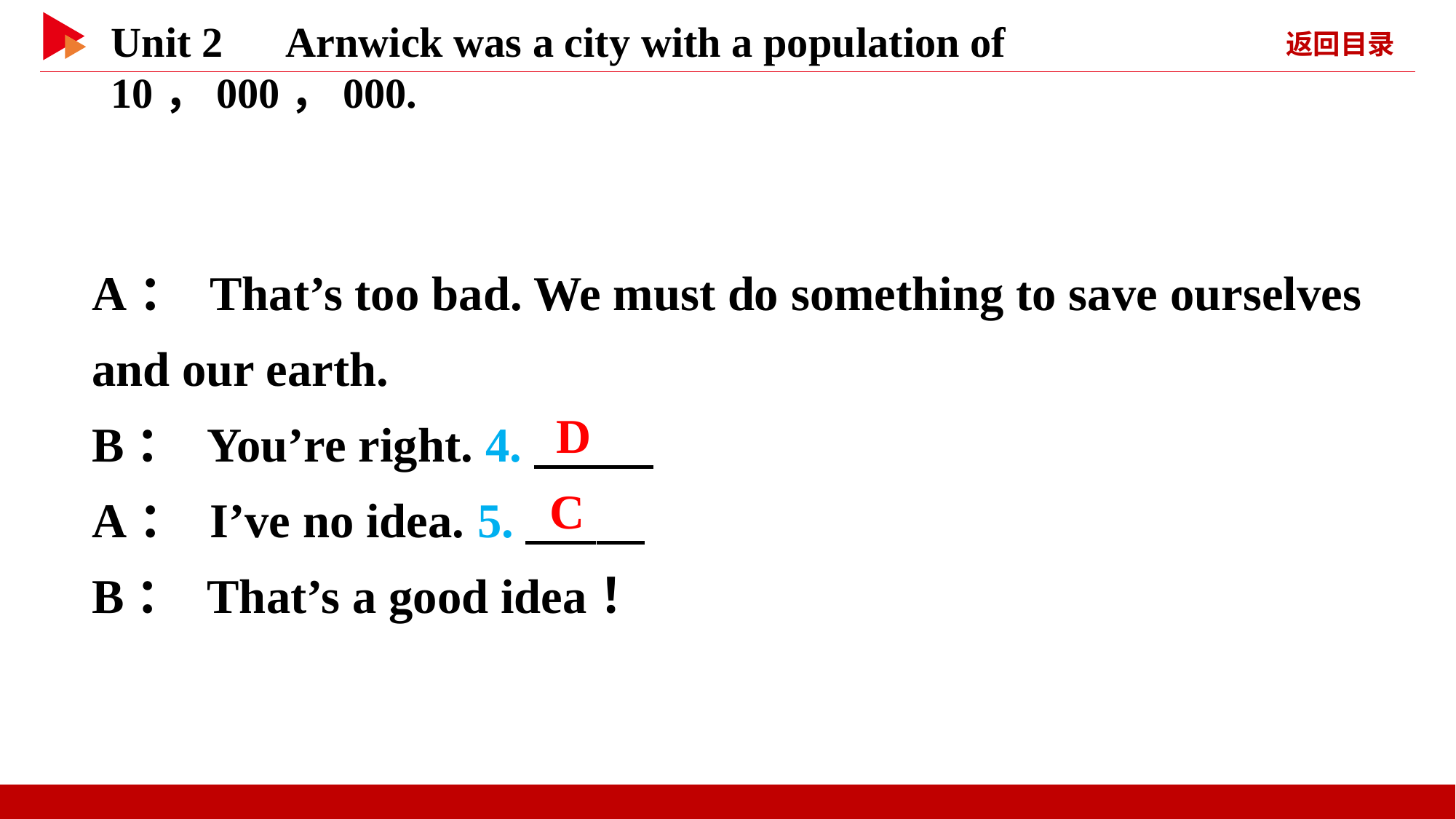

A： That’s too bad. We must do something to save ourselves and our earth.
B： You’re right. 4.
A： I’ve no idea. 5.
B： That’s a good idea！
　D
　C